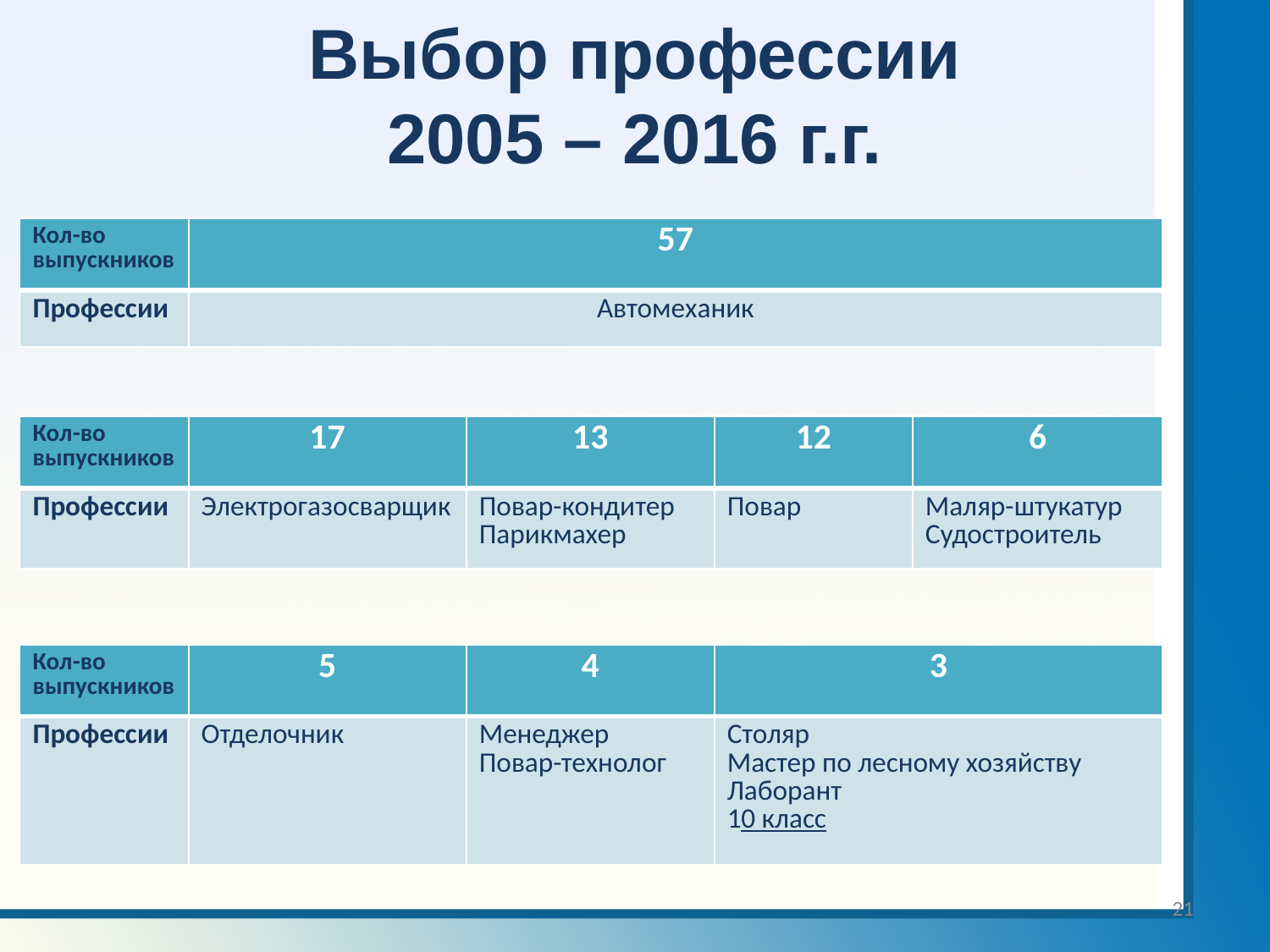

# Выбор профессии 2005 – 2016 г.г.
| Кол-во выпускников | 57 |
| --- | --- |
| Профессии | Автомеханик |
| Кол-во выпускников | 17 | 13 | 12 | 6 |
| --- | --- | --- | --- | --- |
| Профессии | Электрогазосварщик | Повар-кондитер Парикмахер | Повар | Маляр-штукатур Судостроитель |
| Кол-во выпускников | 5 | 4 | 3 |
| --- | --- | --- | --- |
| Профессии | Отделочник | Менеджер Повар-технолог | Столяр Мастер по лесному хозяйству Лаборант 10 класс |
21